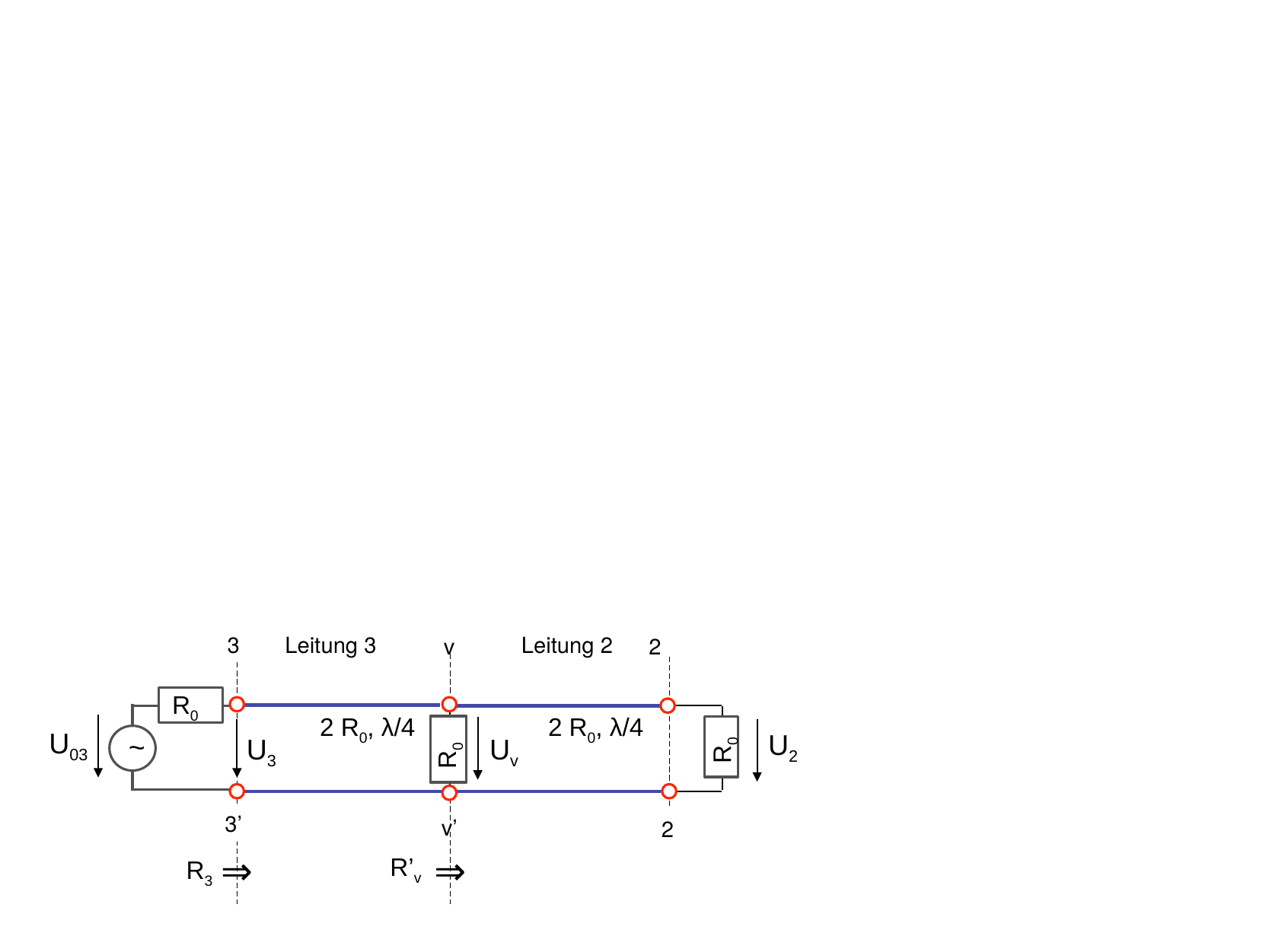

3
Leitung 3
Leitung 2
v
2

R0

2 R0, λ/4
2 R0, λ/4

U03

U2
R0

R0

~
U3
Uv

3’
v’
2
⇒
⇒
R’v
R3